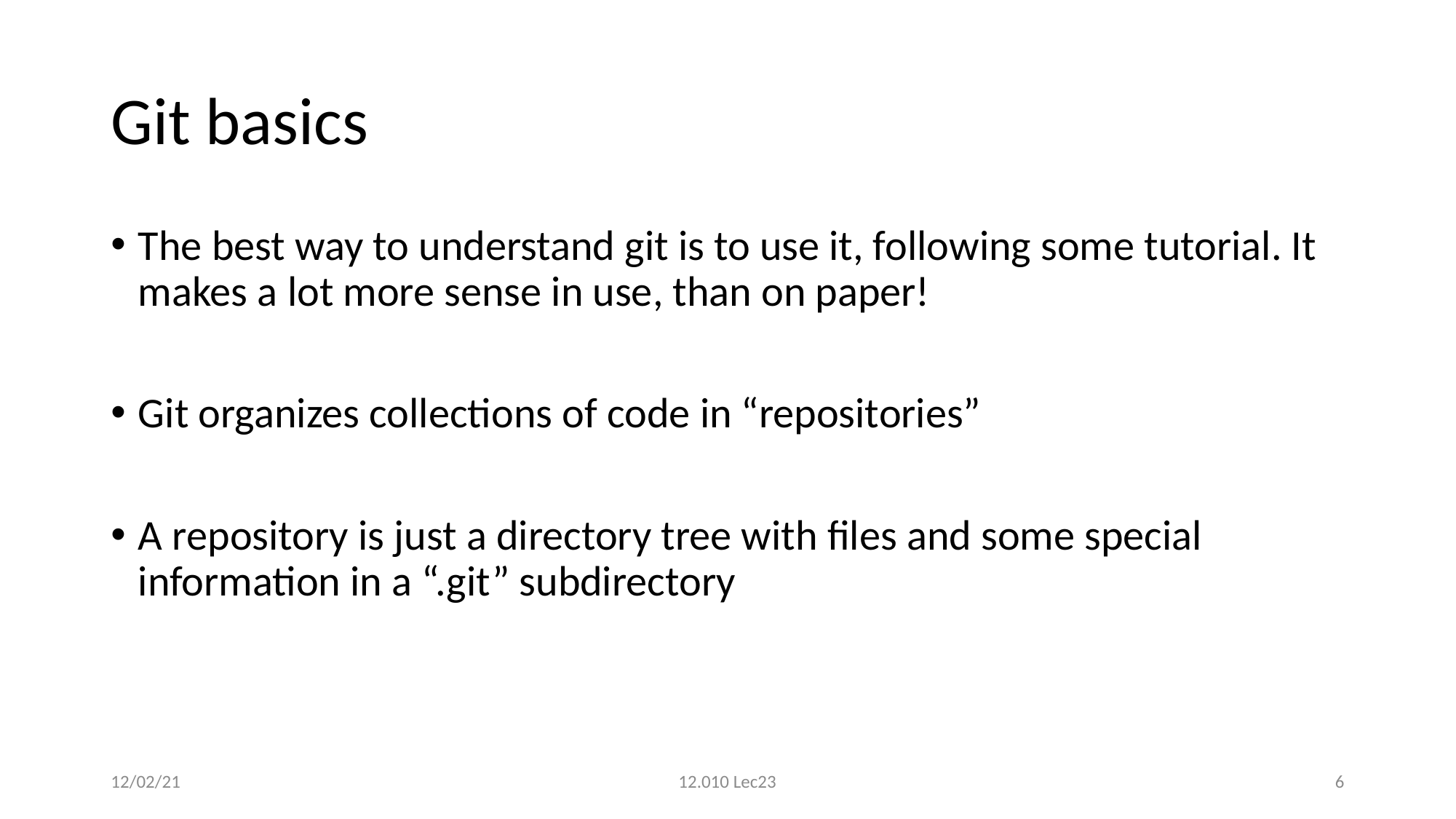

# Git basics
The best way to understand git is to use it, following some tutorial. It makes a lot more sense in use, than on paper!

Git organizes collections of code in “repositories”

A repository is just a directory tree with files and some special information in a “.git” subdirectory
12/02/21
12.010 Lec23
6